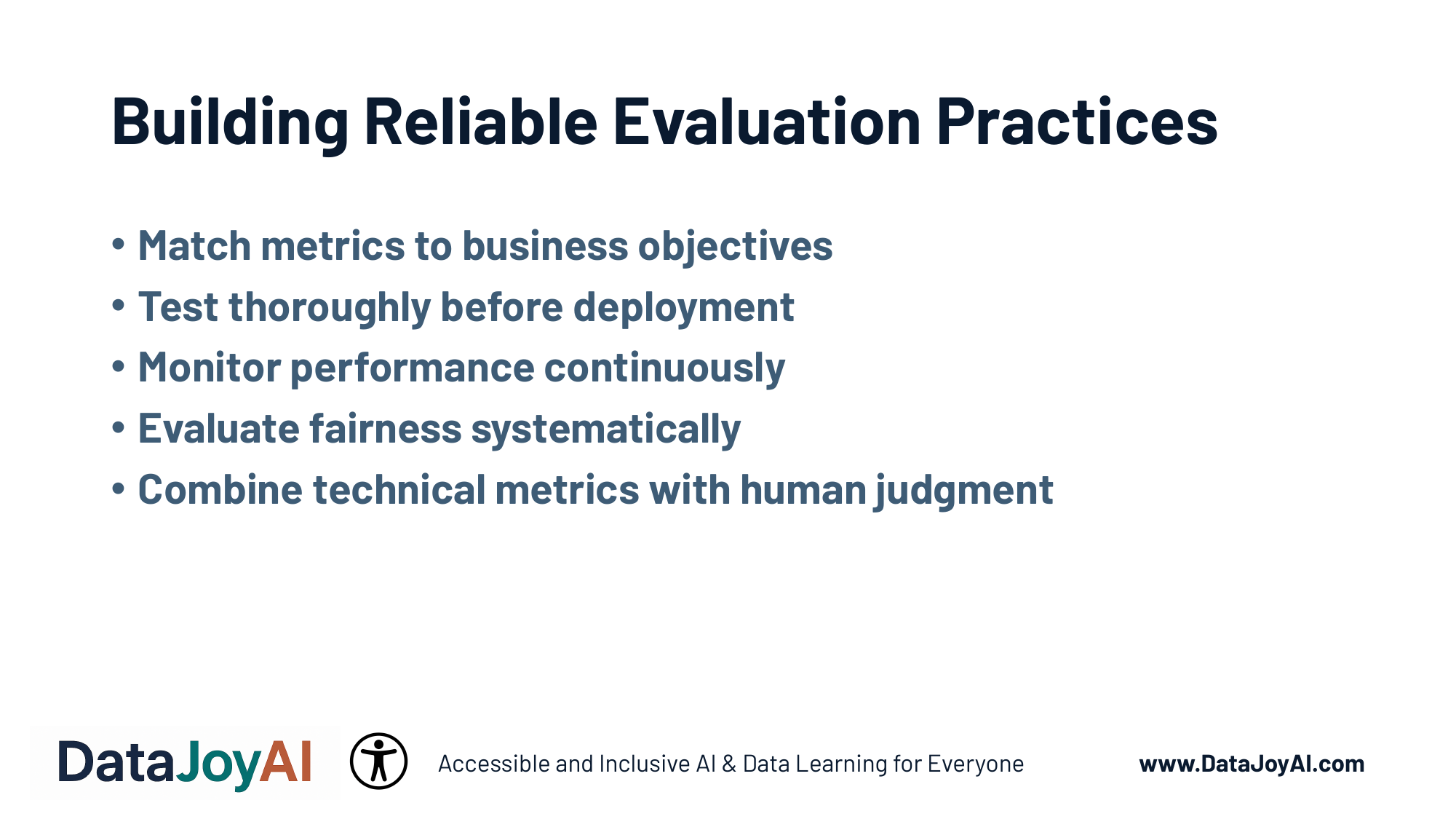

# Building Reliable Evaluation Practices
Match metrics to business objectives
Test thoroughly before deployment
Monitor performance continuously
Evaluate fairness systematically
Combine technical metrics with human judgment